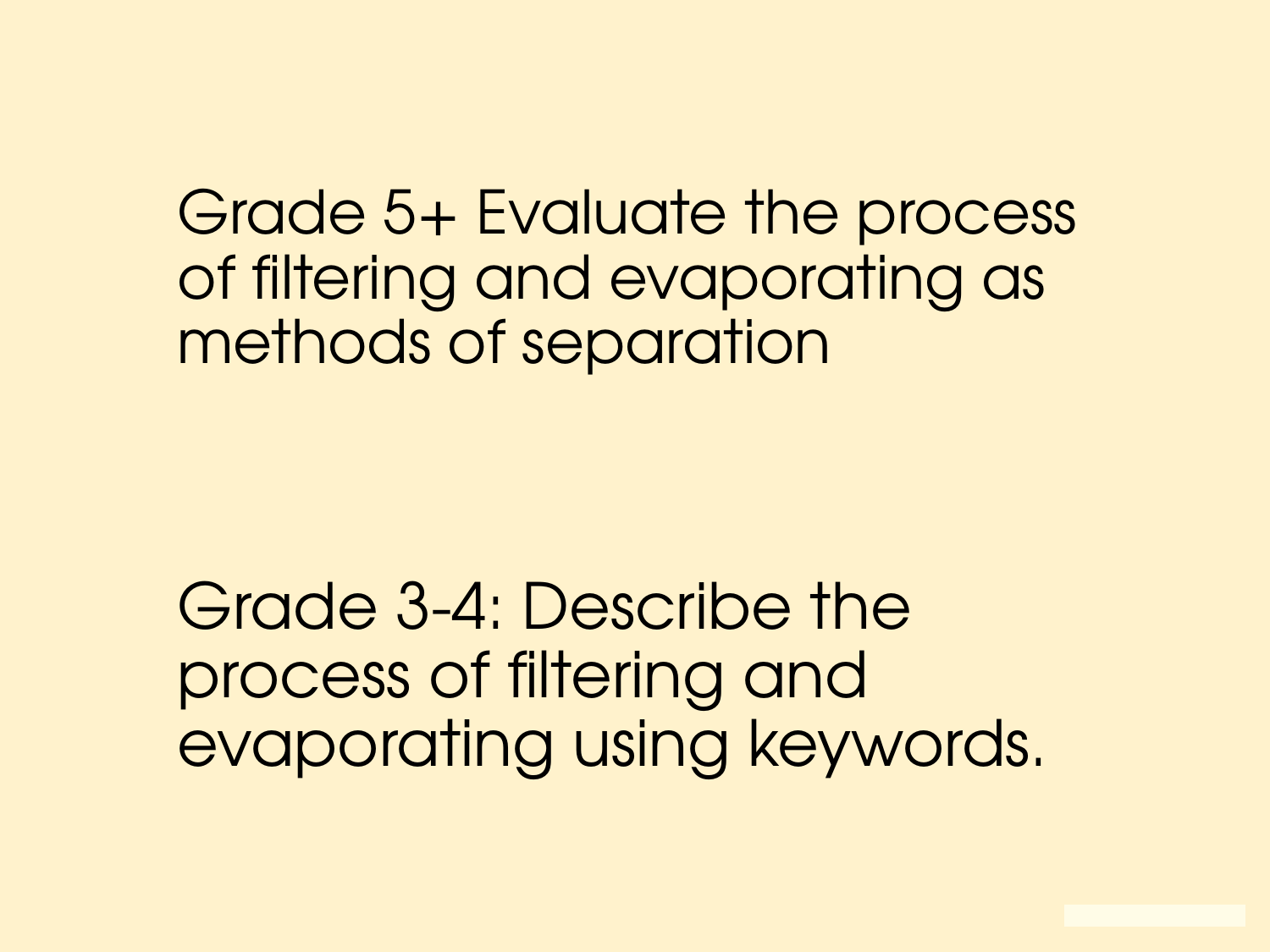

Grade 5+ Evaluate the process of filtering and evaporating as methods of separation
Grade 3-4: Describe the process of filtering and evaporating using keywords.